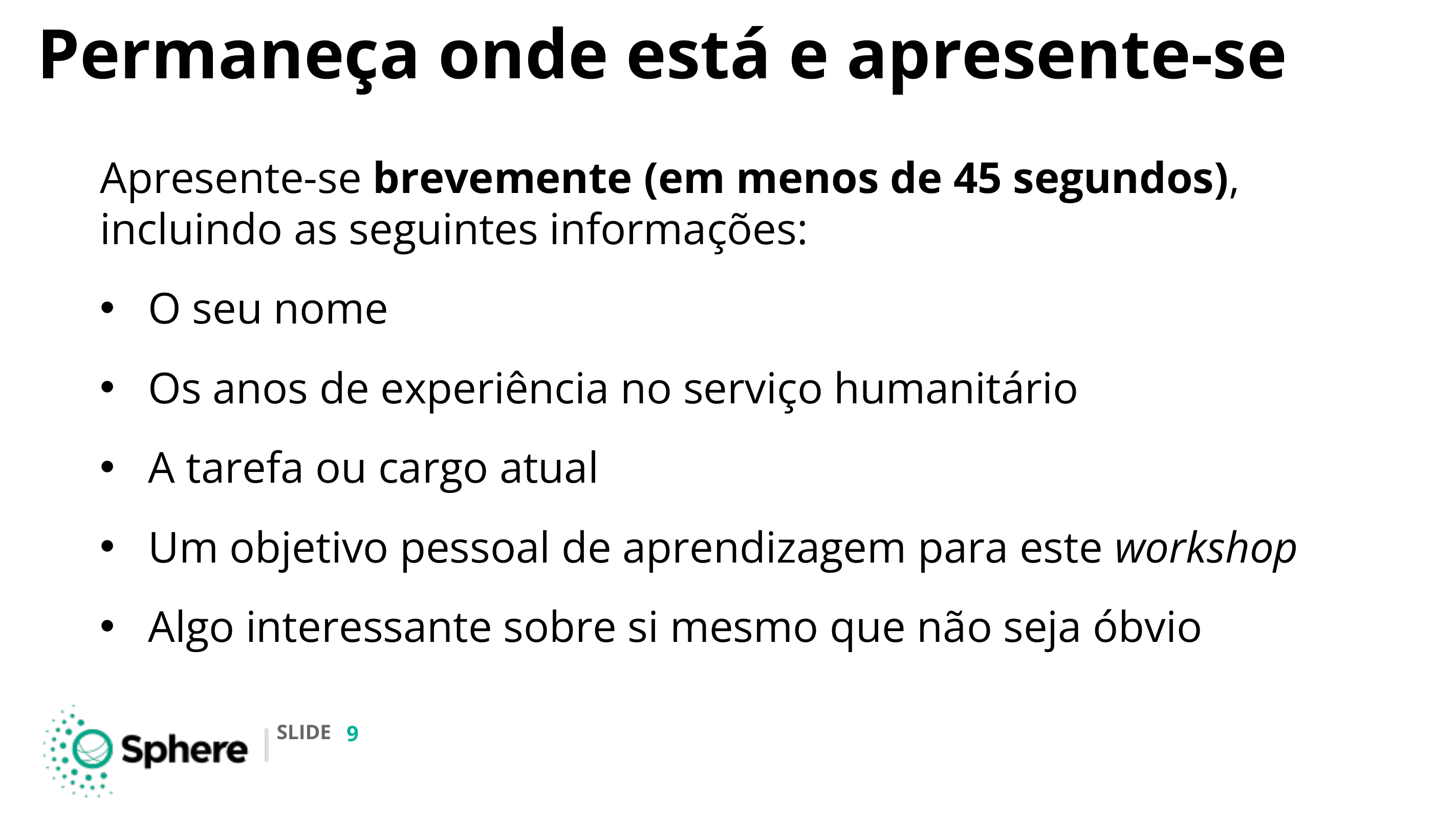

# Permaneça onde está e apresente-se
Apresente-se brevemente (em menos de 45 segundos), incluindo as seguintes informações:
O seu nome
Os anos de experiência no serviço humanitário
A tarefa ou cargo atual
Um objetivo pessoal de aprendizagem para este workshop
Algo interessante sobre si mesmo que não seja óbvio
9